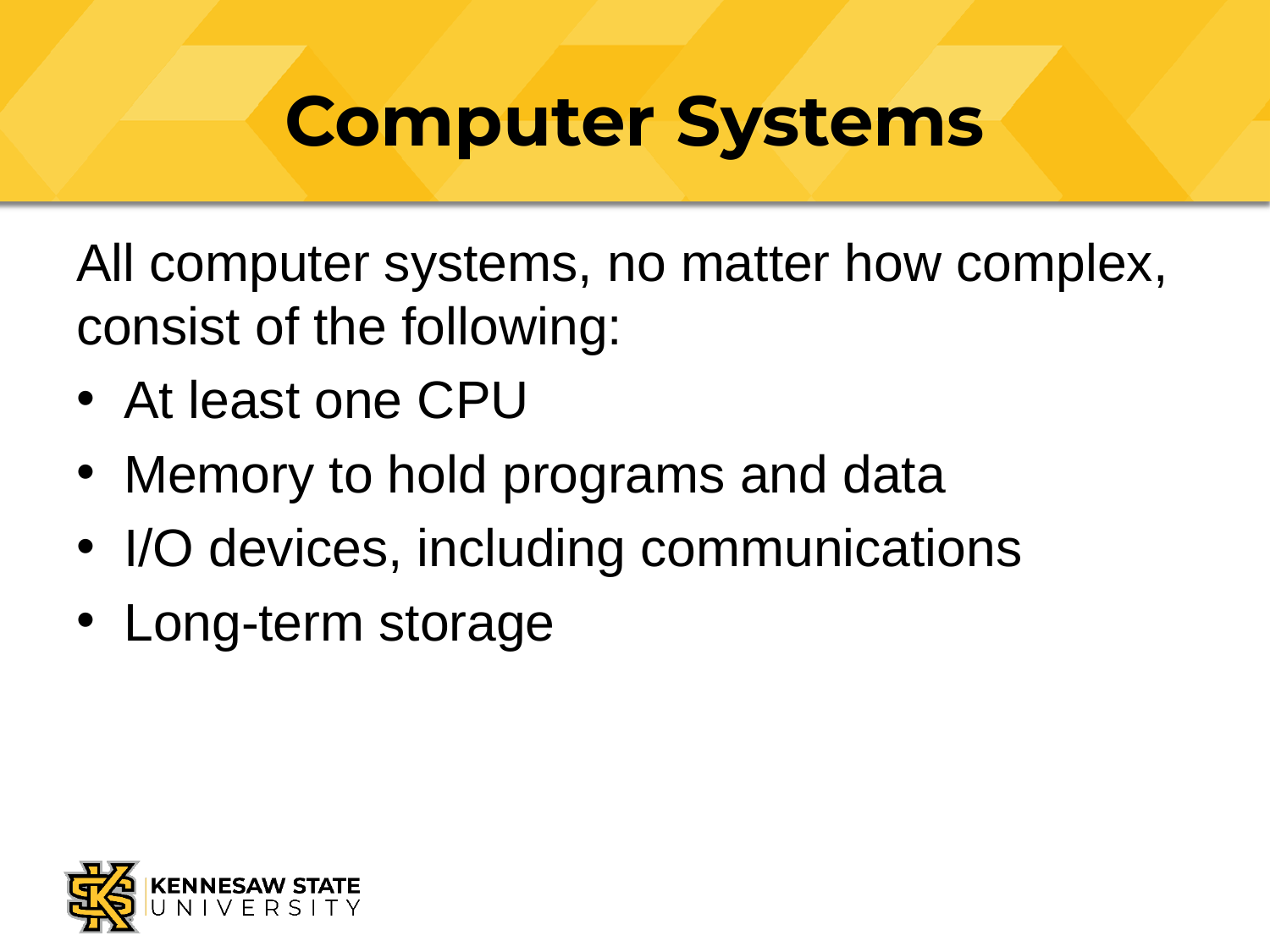

# Computer Systems
All computer systems, no matter how complex, consist of the following:
At least one CPU
Memory to hold programs and data
I/O devices, including communications
Long-term storage